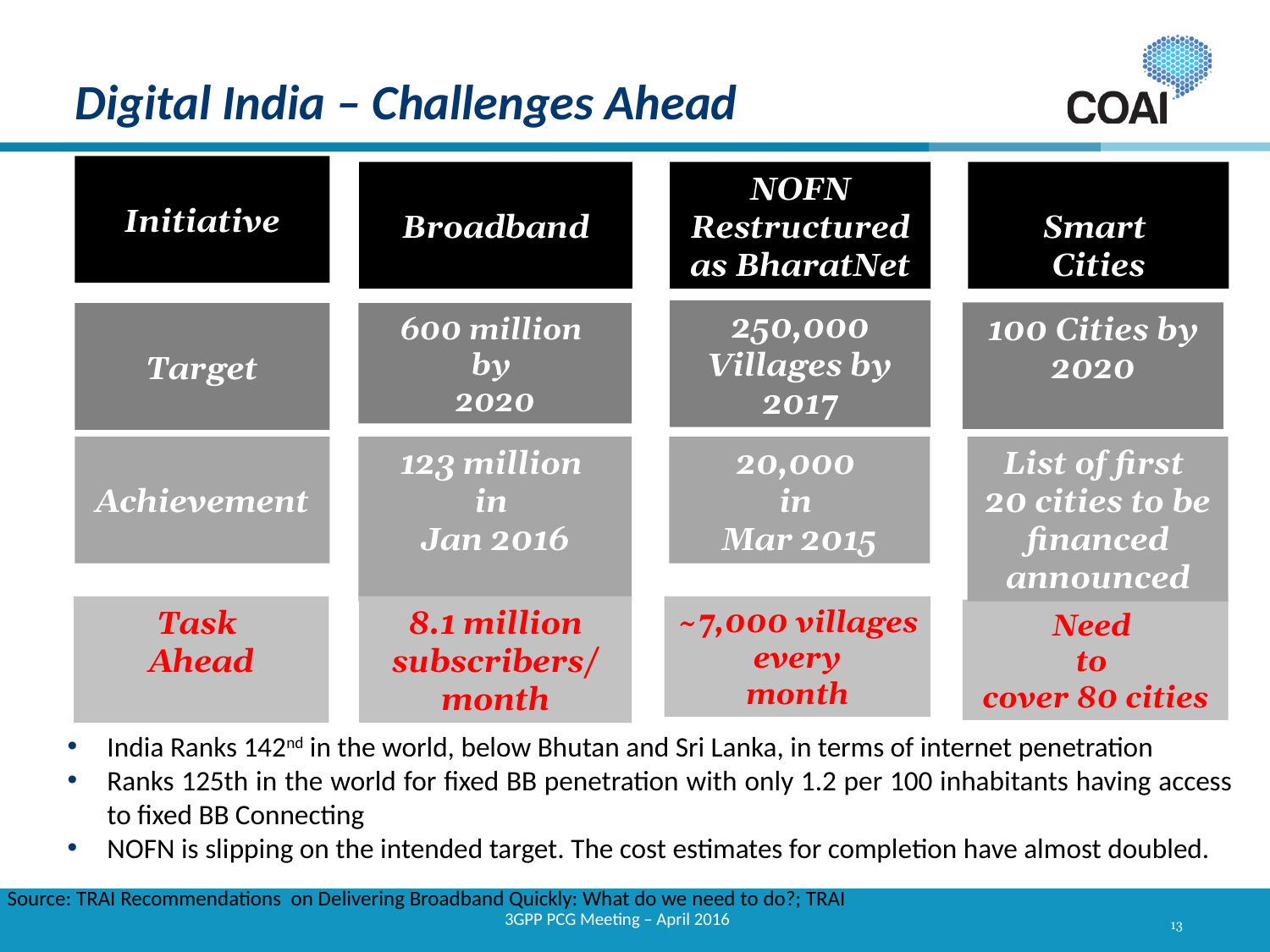

# Digital India – Challenges Ahead

Initiative

Broadband

NOFN
Restructured as BharatNet

Smart
Cities
250,000 Villages by 2017
100 Cities by 2020

Target

600 million
by
2020

Achievement

123 million
in
Jan 2016

20,000
in
Mar 2015
List of first
20 cities to be financed announced
Task
Ahead

8.1 million subscribers/ month
~7,000 villages  every
month
Need
to
cover 80 cities
TASK
India Ranks 142nd in the world, below Bhutan and Sri Lanka, in terms of internet penetration
Ranks 125th in the world for fixed BB penetration with only 1.2 per 100 inhabitants having access to fixed BB Connecting
NOFN is slipping on the intended target. The cost estimates for completion have almost doubled.
Source: TRAI Recommendations  on Delivering Broadband Quickly: What do we need to do?; TRAI